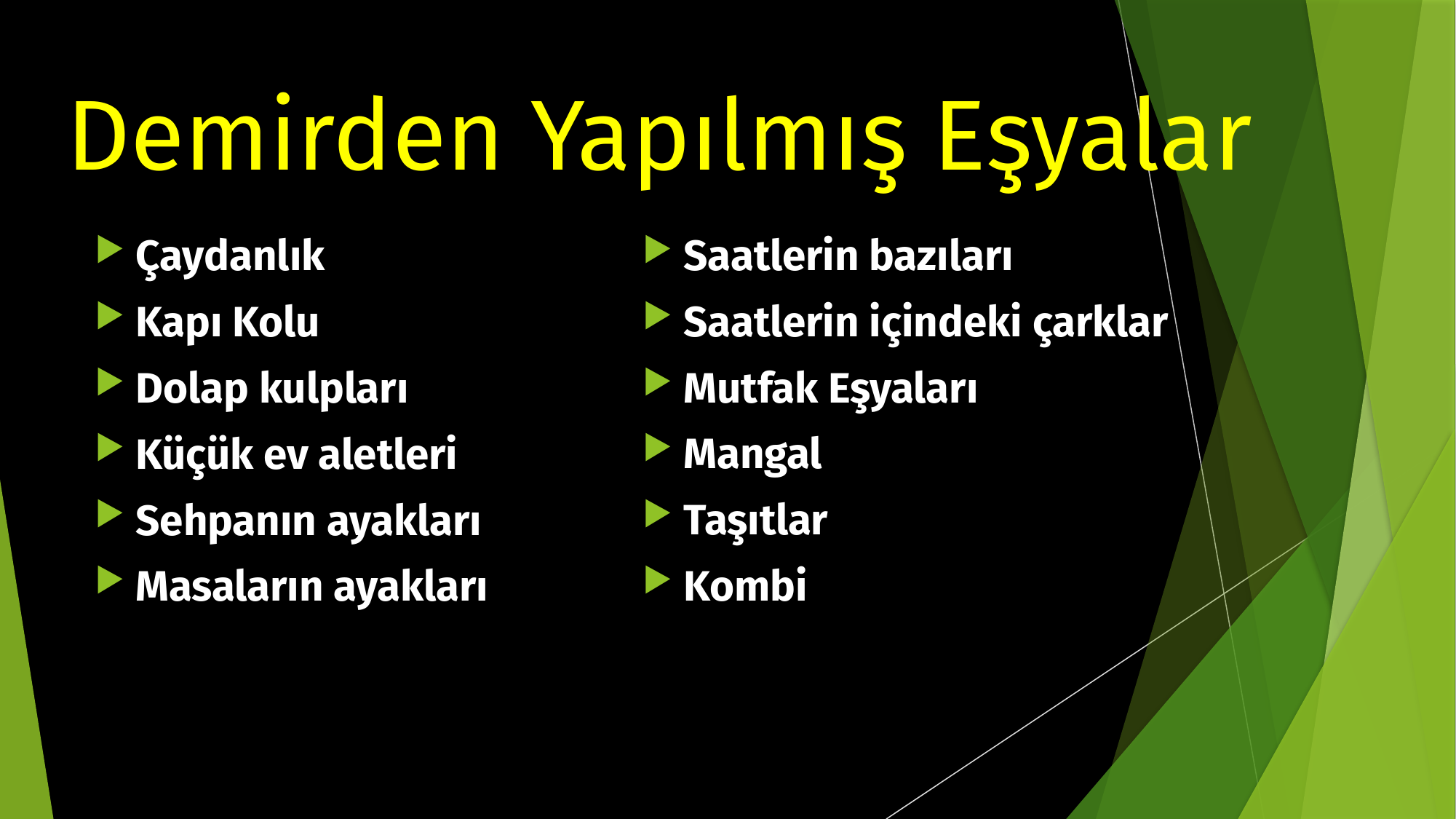

# Demirden Yapılmış Eşyalar
Çaydanlık
Kapı Kolu
Dolap kulpları
Küçük ev aletleri
Sehpanın ayakları
Masaların ayakları

Saatlerin bazıları
Saatlerin içindeki çarklar
Mutfak Eşyaları
Mangal
Taşıtlar
Kombi